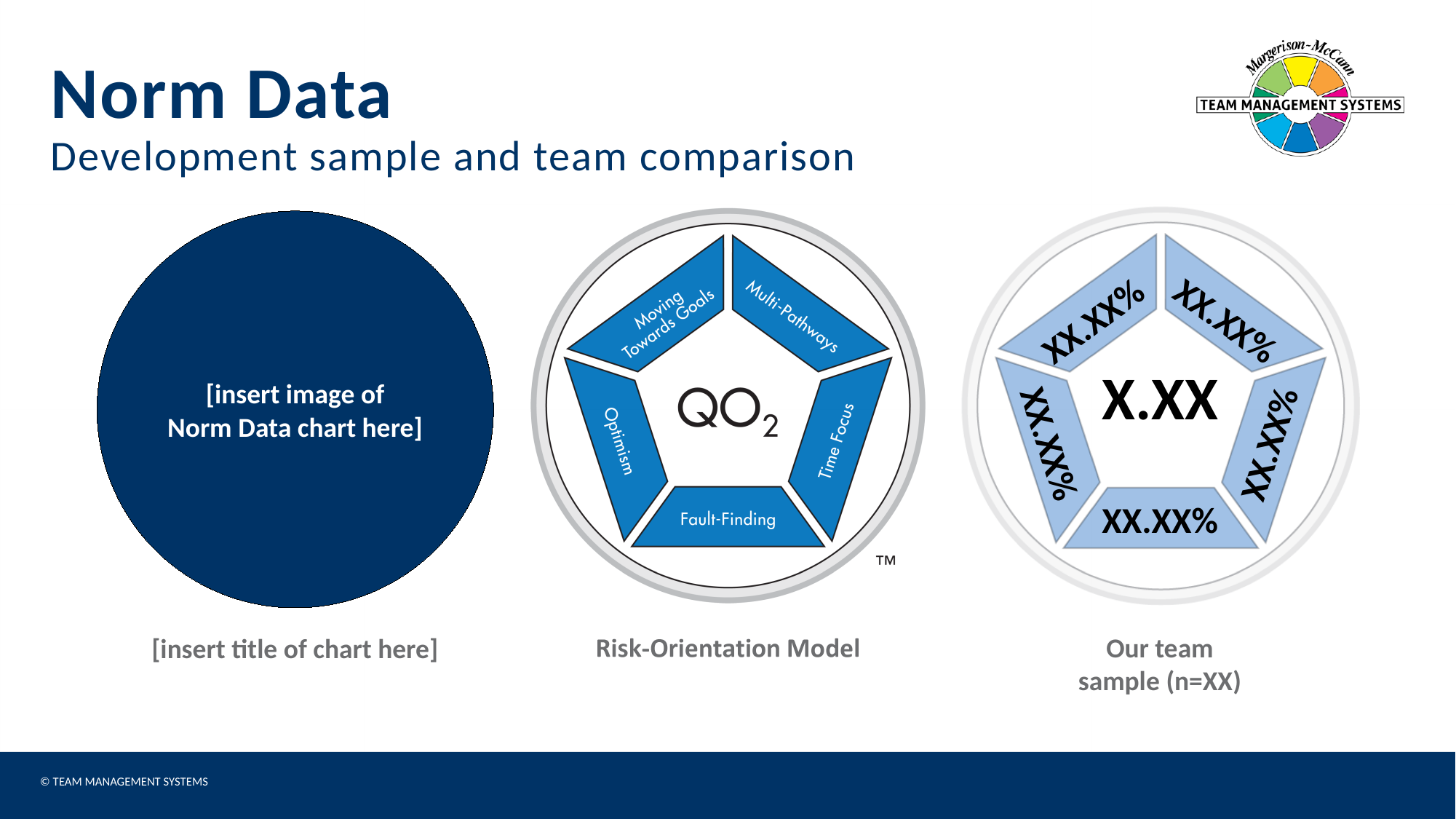

Norm Data
Development sample and team comparison
[insert image of
Norm Data chart here]
XX.XX%
XX.XX%
X.XX
XX.XX%
XX.XX%
XX.XX%
Our team
sample (n=XX)

[insert title of chart here]